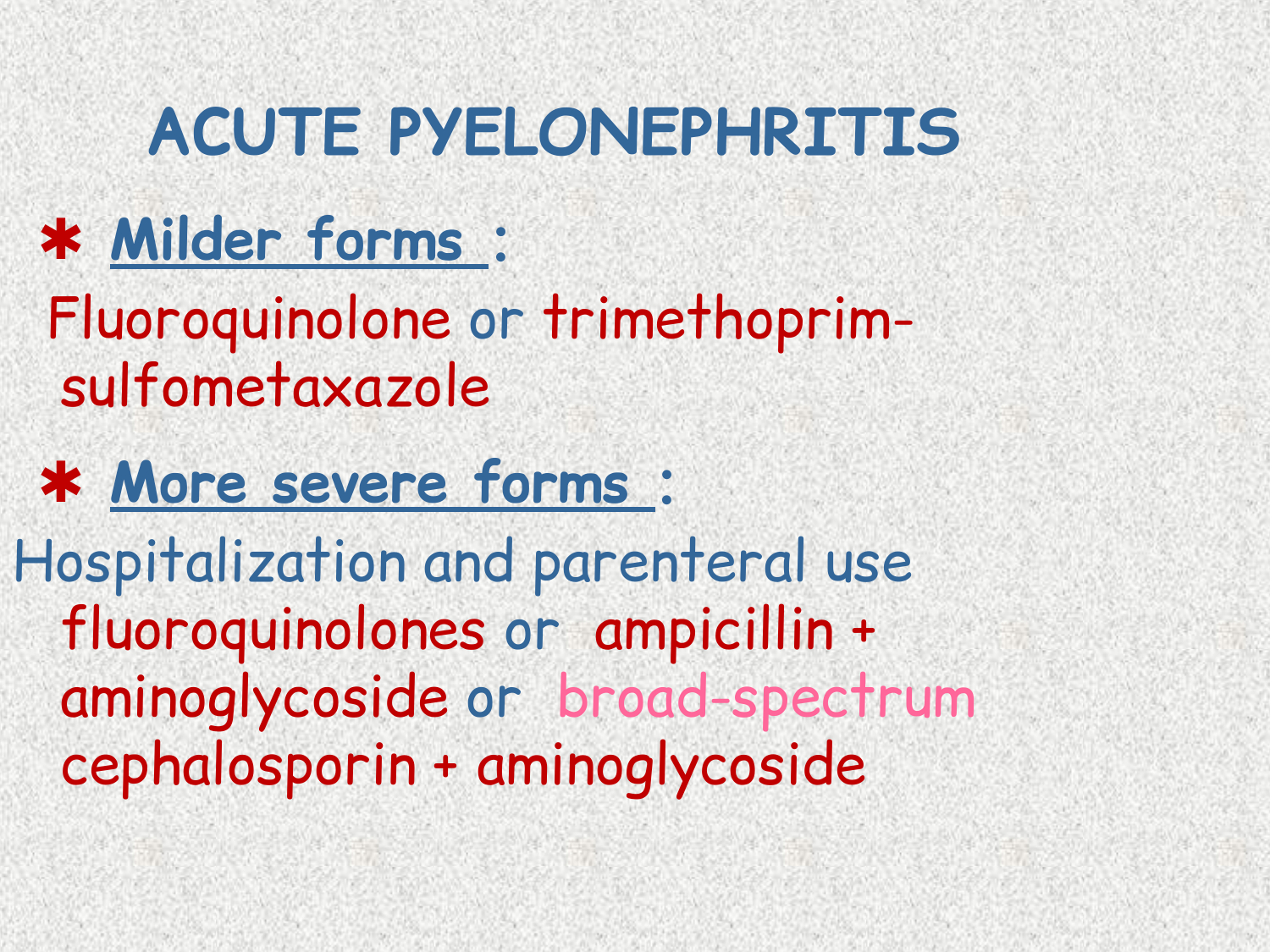

ACUTE PYELONEPHRITIS

  ✱ Milder forms :
  Fluoroquinolone or trimethoprim- sulfometaxazole

  ✱ More severe forms :
Hospitalization and parenteral use fluoroquinolones or  ampicillin + aminoglycoside or  broad-spectrum cephalosporin + aminoglycoside
#